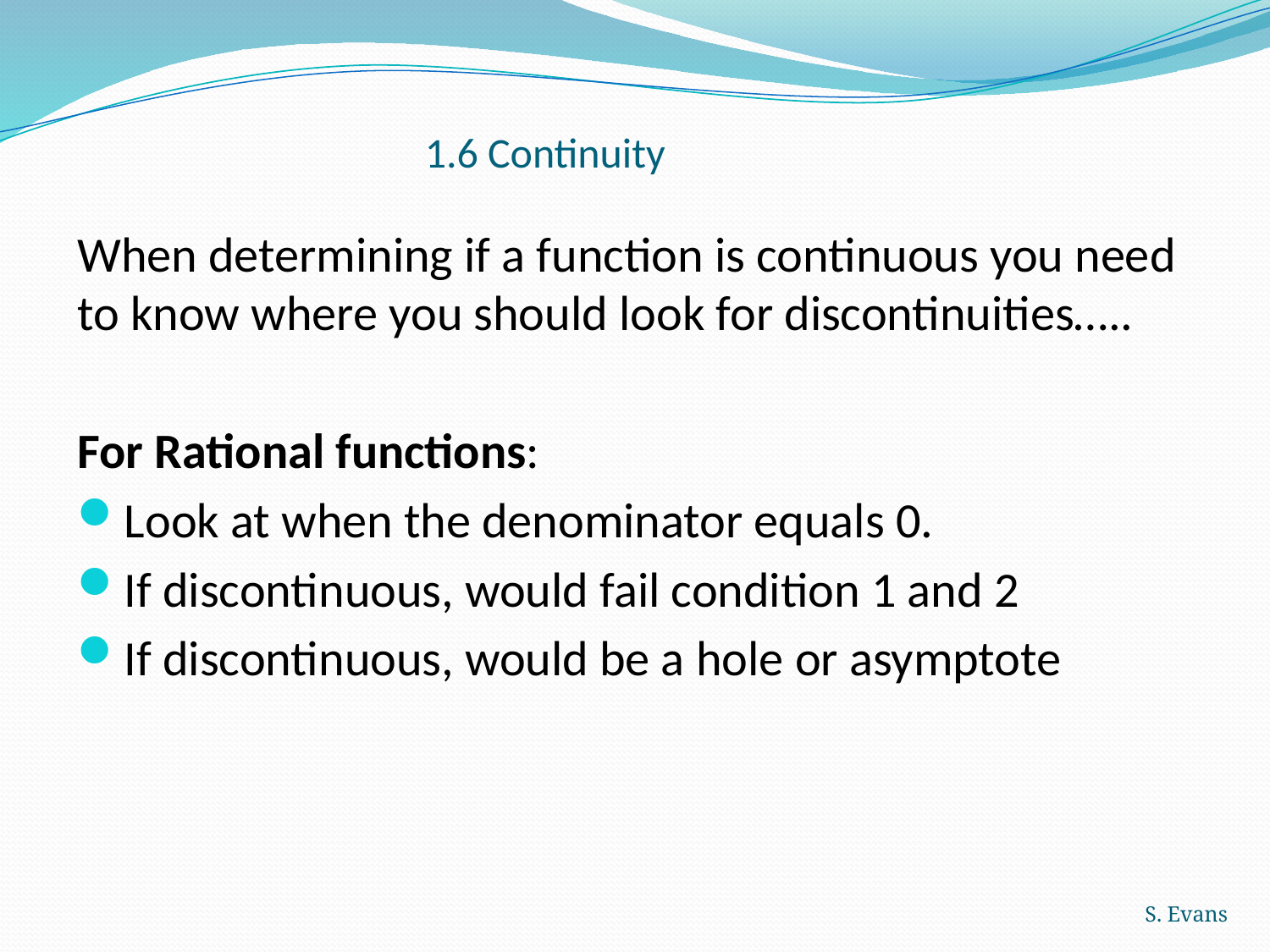

# 1.6 Continuity
When determining if a function is continuous you need to know where you should look for discontinuities…..

For Rational functions:
Look at when the denominator equals 0.
If discontinuous, would fail condition 1 and 2
If discontinuous, would be a hole or asymptote

S. Evans